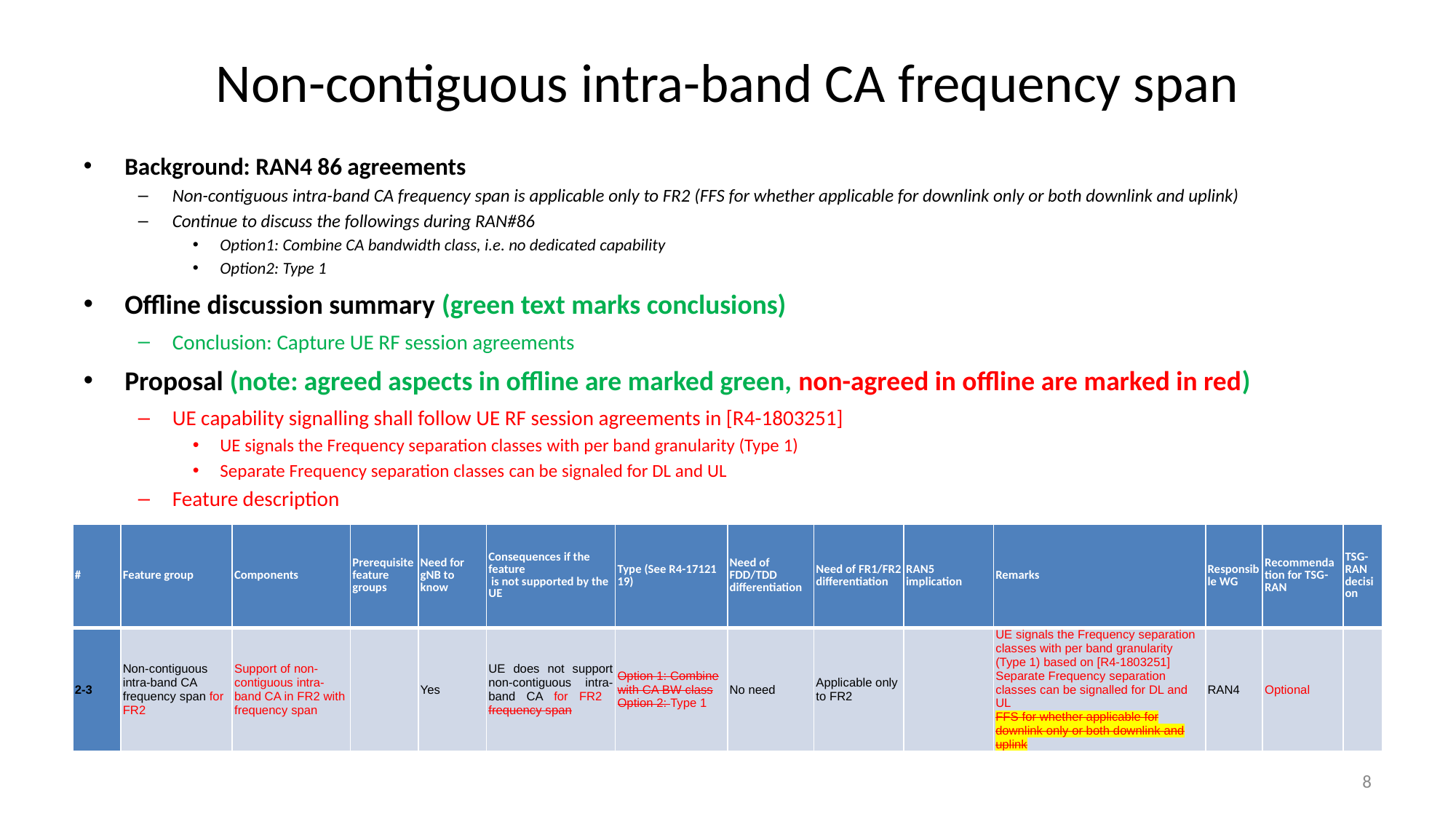

# Non-contiguous intra-band CA frequency span
Background: RAN4 86 agreements
Non-contiguous intra-band CA frequency span is applicable only to FR2 (FFS for whether applicable for downlink only or both downlink and uplink)
Continue to discuss the followings during RAN#86
Option1: Combine CA bandwidth class, i.e. no dedicated capability
Option2: Type 1
Offline discussion summary (green text marks conclusions)
Conclusion: Capture UE RF session agreements
Proposal (note: agreed aspects in offline are marked green, non-agreed in offline are marked in red)
UE capability signalling shall follow UE RF session agreements in [R4-1803251]
UE signals the Frequency separation classes with per band granularity (Type 1)
Separate Frequency separation classes can be signaled for DL and UL
Feature description
| # | Feature group | Components | Prerequisite feature groups | Need for gNB to know | Consequences if the feature is not supported by the UE | Type (See R4-17121 19) | Need of FDD/TDD differentiation | Need of FR1/FR2 differentiation | RAN5 implication | Remarks | Responsible WG | Recommendation for TSG-RAN | TSG-RAN decision |
| --- | --- | --- | --- | --- | --- | --- | --- | --- | --- | --- | --- | --- | --- |
| 2-3 | Non-contiguous intra-band CA frequency span for FR2 | Support of non-contiguous intra-band CA in FR2 with frequency span |  | Yes | UE does not support non-contiguous intra-band CA for FR2 frequency span | Option 1: Combine with CA BW class Option 2: Type 1 | No need | Applicable only to FR2 |  | UE signals the Frequency separation classes with per band granularity (Type 1) based on [R4-1803251] Separate Frequency separation classes can be signalled for DL and UL FFS for whether applicable for downlink only or both downlink and uplink | RAN4 | Optional |  |
8